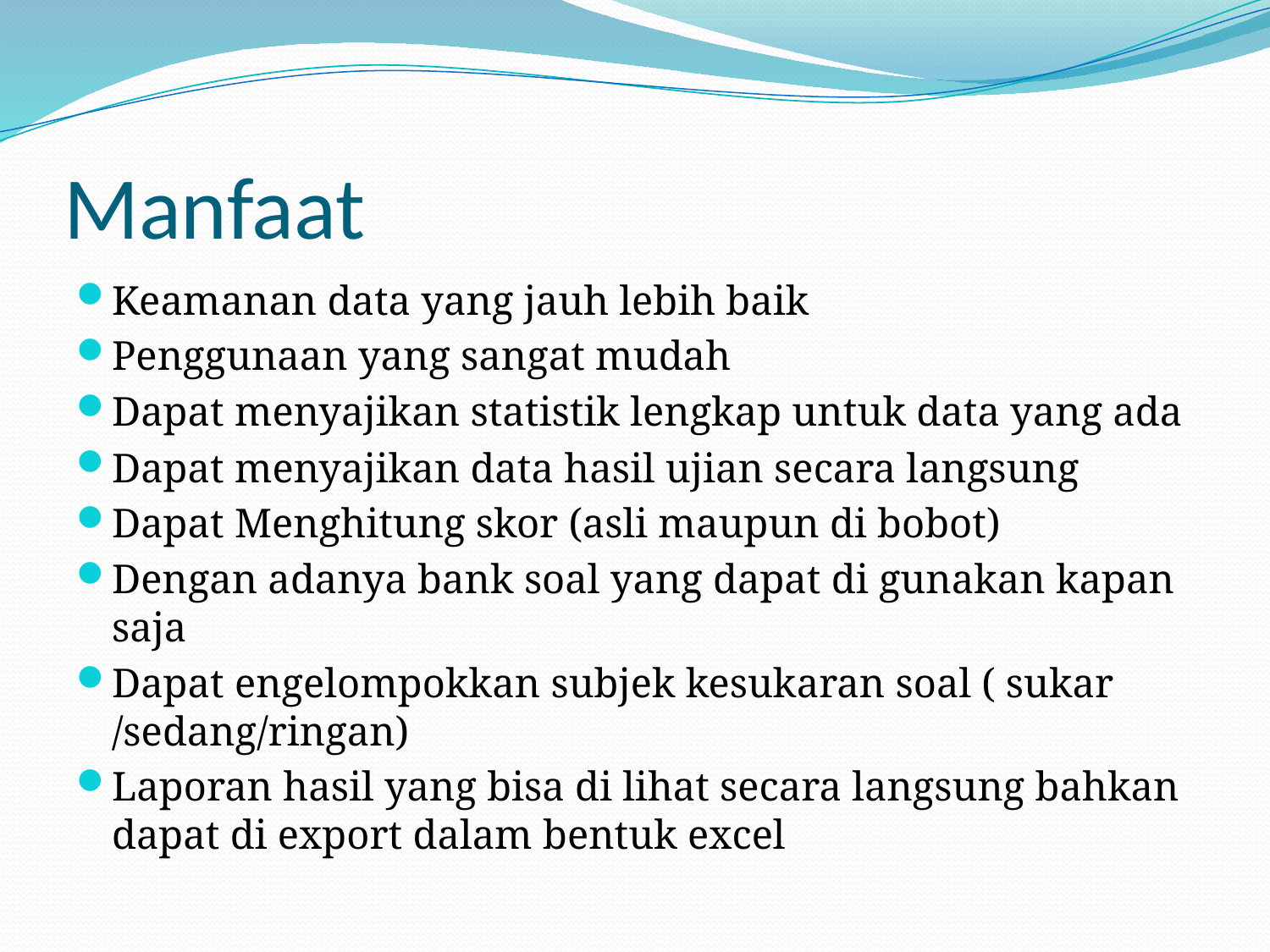

# Manfaat
Keamanan data yang jauh lebih baik
Penggunaan yang sangat mudah
Dapat menyajikan statistik lengkap untuk data yang ada
Dapat menyajikan data hasil ujian secara langsung
Dapat Menghitung skor (asli maupun di bobot)
Dengan adanya bank soal yang dapat di gunakan kapan saja
Dapat engelompokkan subjek kesukaran soal ( sukar /sedang/ringan)
Laporan hasil yang bisa di lihat secara langsung bahkan dapat di export dalam bentuk excel